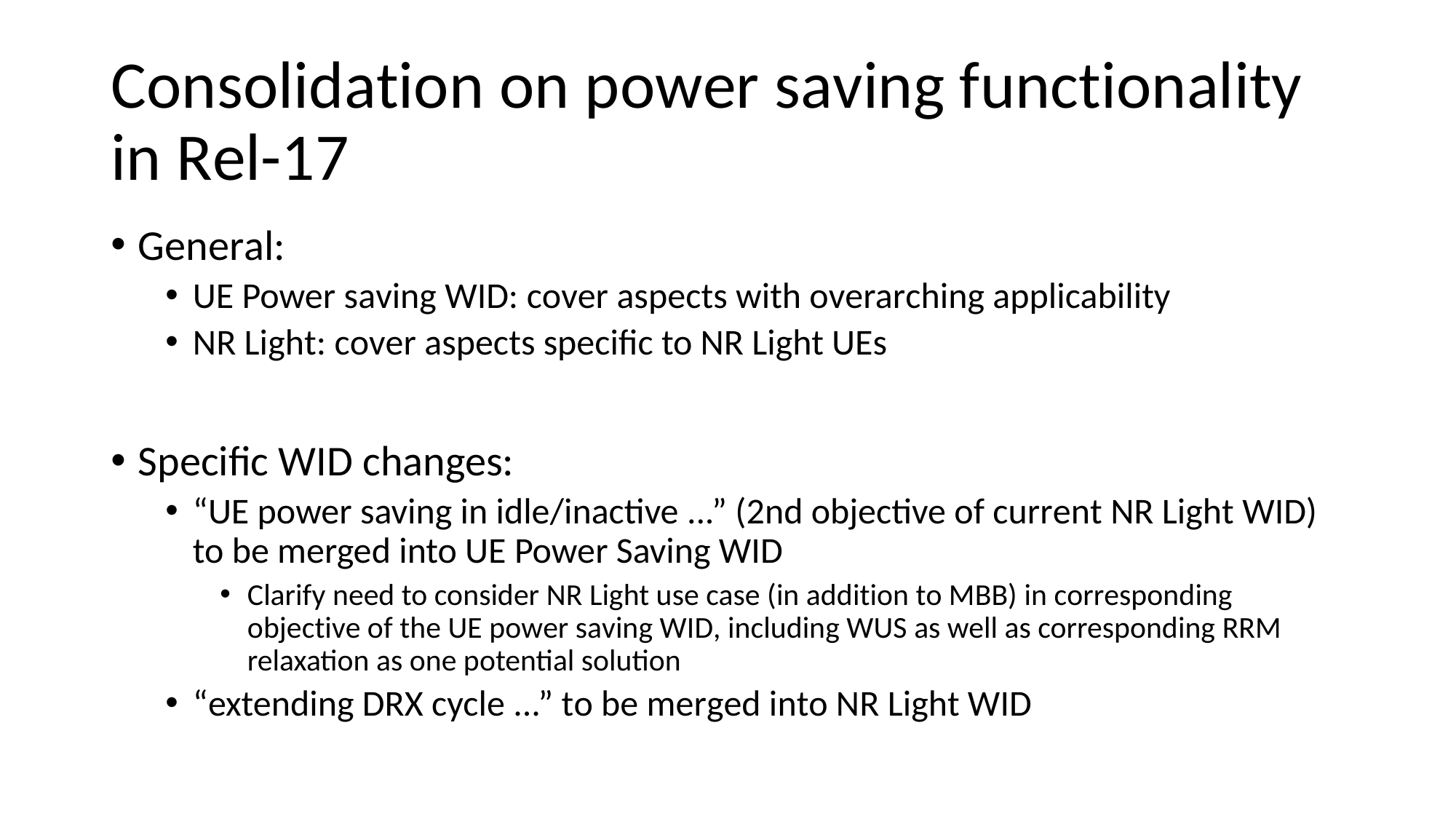

# Consolidation on power saving functionality in Rel-17
General:
UE Power saving WID: cover aspects with overarching applicability
NR Light: cover aspects specific to NR Light UEs

Specific WID changes:
“UE power saving in idle/inactive ...” (2nd objective of current NR Light WID) to be merged into UE Power Saving WID
Clarify need to consider NR Light use case (in addition to MBB) in corresponding objective of the UE power saving WID, including WUS as well as corresponding RRM relaxation as one potential solution
“extending DRX cycle ...” to be merged into NR Light WID